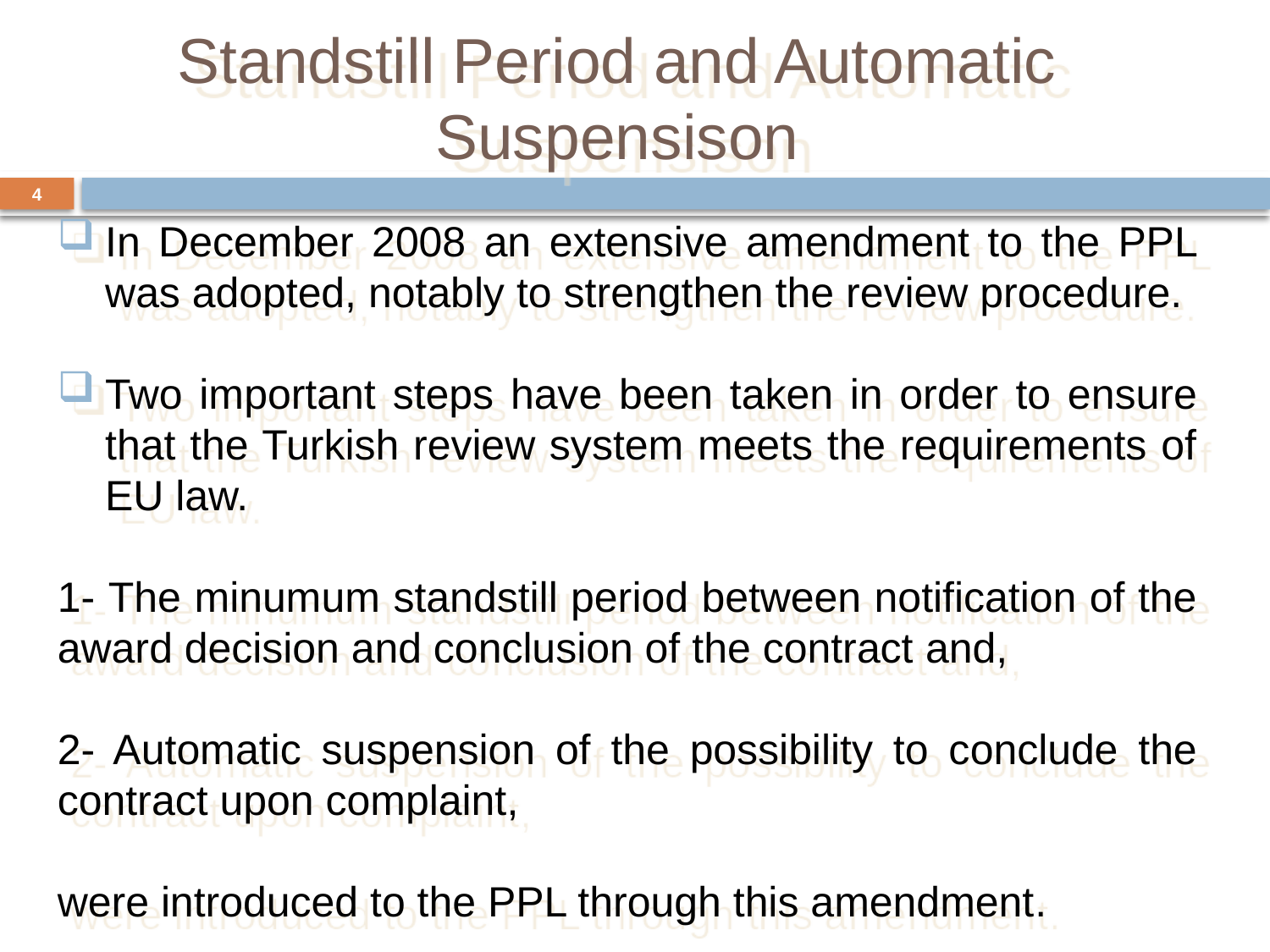

# Standstill Period and Automatic Suspensison
4
In December 2008 an extensive amendment to the PPL was adopted, notably to strengthen the review procedure.

Two important steps have been taken in order to ensure that the Turkish review system meets the requirements of EU law.

1- The minumum standstill period between notification of the award decision and conclusion of the contract and,

2- Automatic suspension of the possibility to conclude the contract upon complaint,

were introduced to the PPL through this amendment.